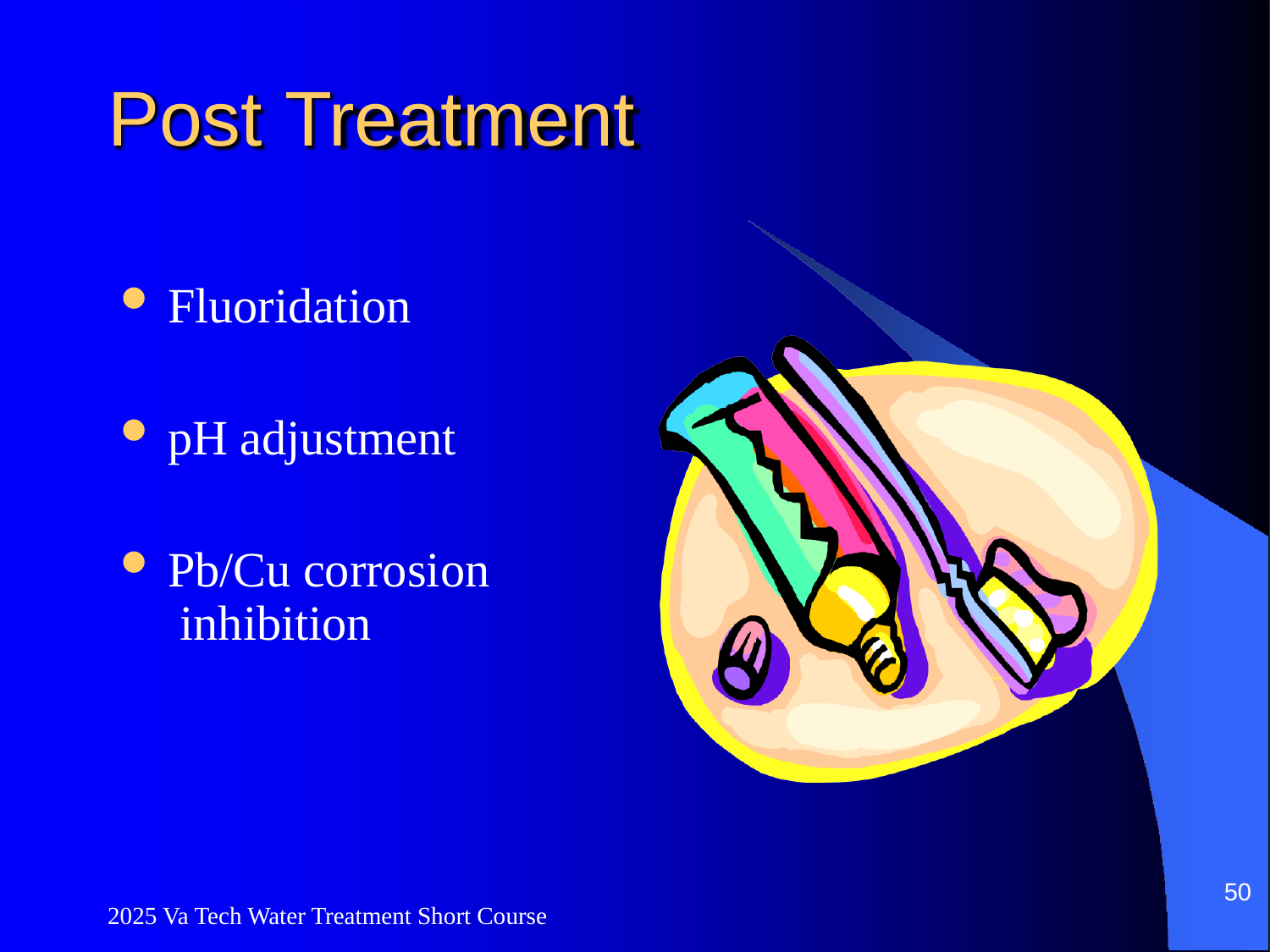

# Post Treatment
Fluoridation

pH adjustment

Pb/Cu corrosion  inhibition

50
2025 Va Tech Water Treatment Short Course